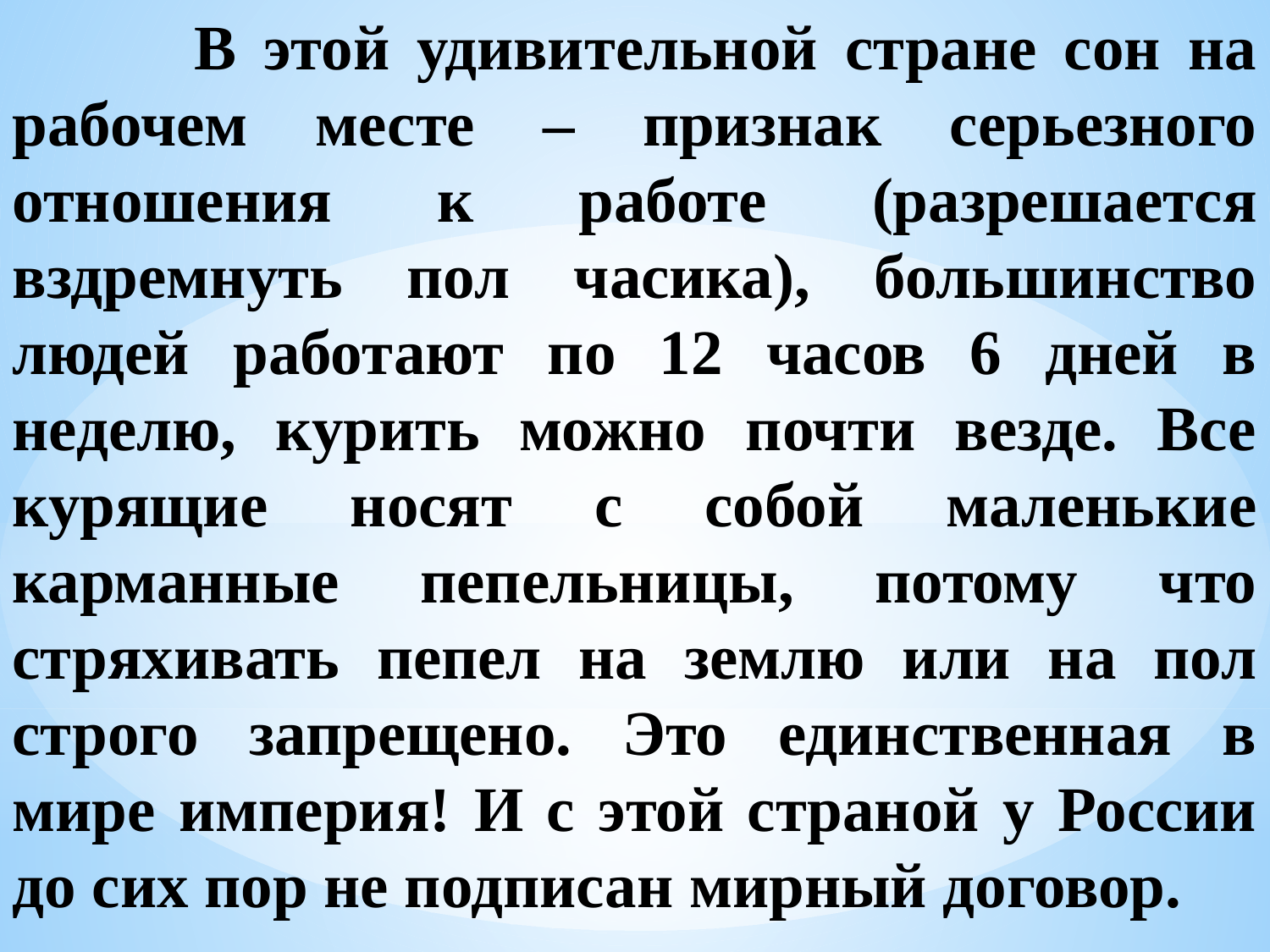

В этой удивительной стране сон на рабочем месте – признак серьезного отношения к работе (разрешается вздремнуть пол часика), большинство людей работают по 12 часов 6 дней в неделю, курить можно почти везде. Все курящие носят с собой маленькие карманные пепельницы, потому что стряхивать пепел на землю или на пол строго запрещено. Это единственная в мире империя! И с этой страной у России до сих пор не подписан мирный договор.